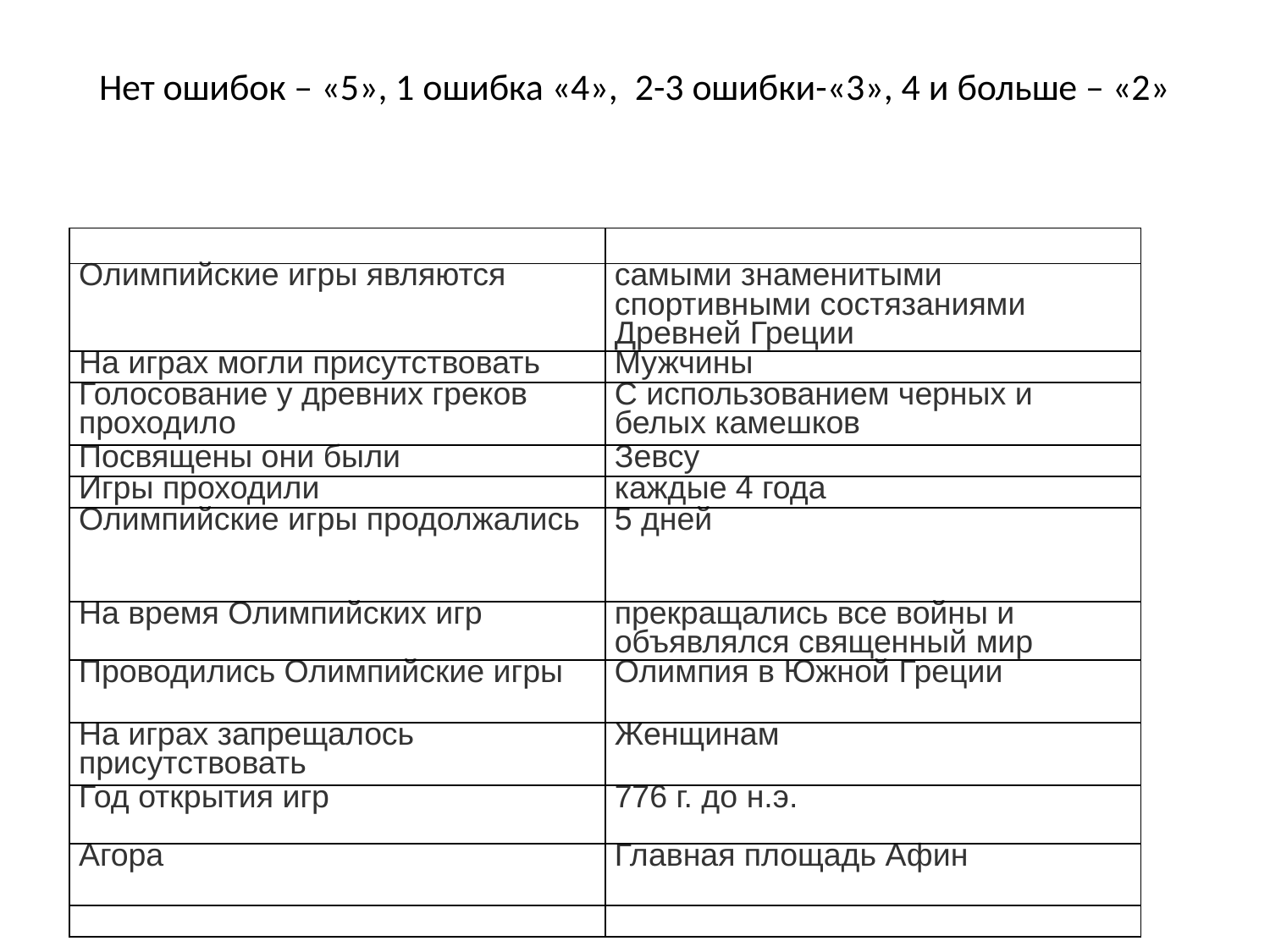

# Нет ошибок – «5», 1 ошибка «4»,  2-3 ошибки-«3», 4 и больше – «2»

|  |  |
| --- | --- |
| Олимпийские игры являются | самыми знаменитыми спортивными состязаниями Древней Греции |
| На играх могли присутствовать | Мужчины |
| Голосование у древних греков проходило | С использованием черных и белых камешков |
| Посвящены они были | Зевсу |
| Игры проходили | каждые 4 года |
| Олимпийские игры продолжались | 5 дней |
| На время Олимпийских игр | прекращались все войны и объявлялся священный мир |
| Проводились Олимпийские игры | Олимпия в Южной Греции |
| На играх запрещалось присутствовать | Женщинам |
| Год открытия игр | 776 г. до н.э. |
| Агора | Главная площадь Афин |
|  |  |